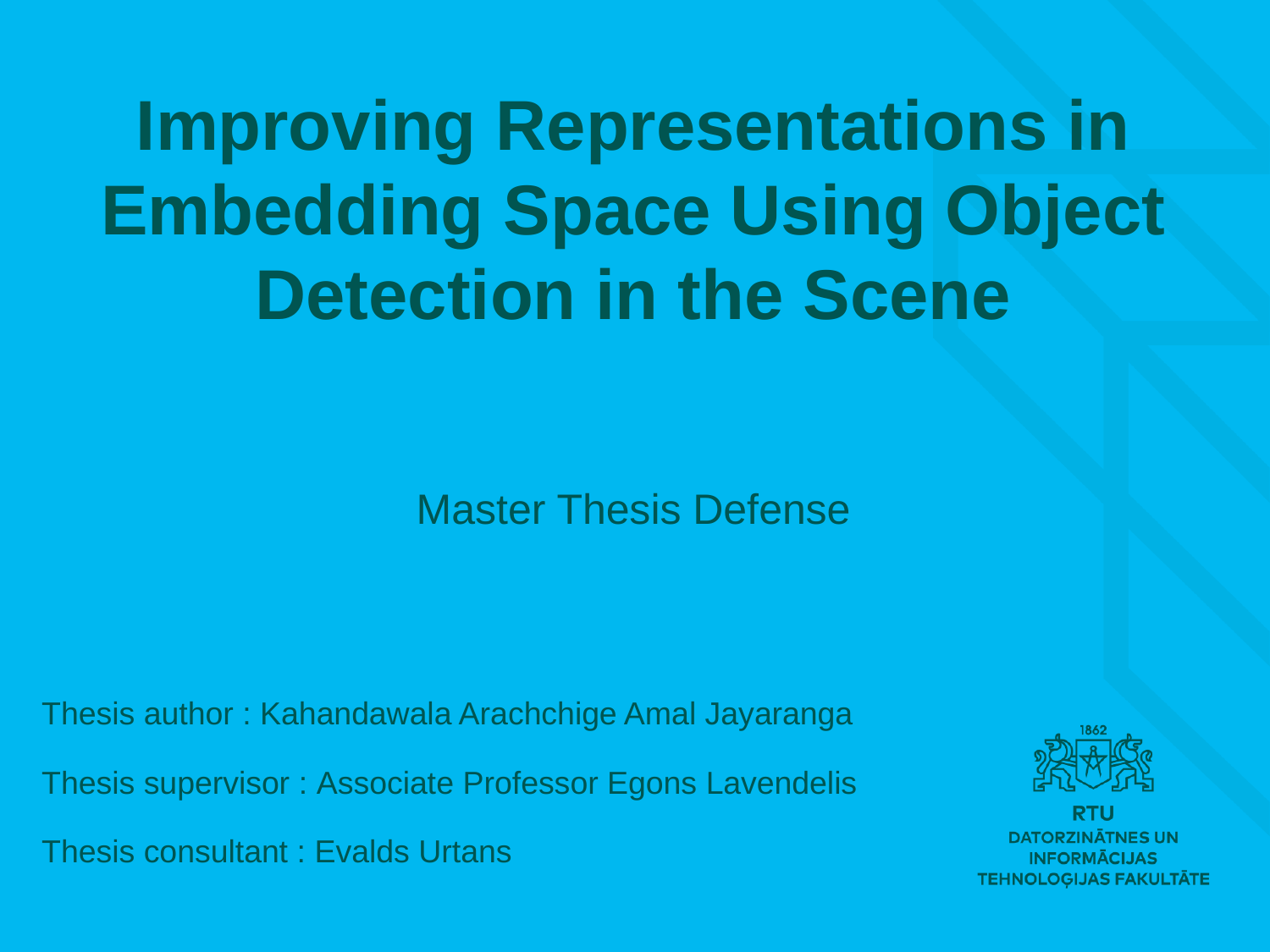

Improving Representations in Embedding Space Using Object Detection in the Scene
Master Thesis Defense
Thesis author : Kahandawala Arachchige Amal Jayaranga
Thesis supervisor : Associate Professor Egons Lavendelis
Thesis consultant : Evalds Urtans